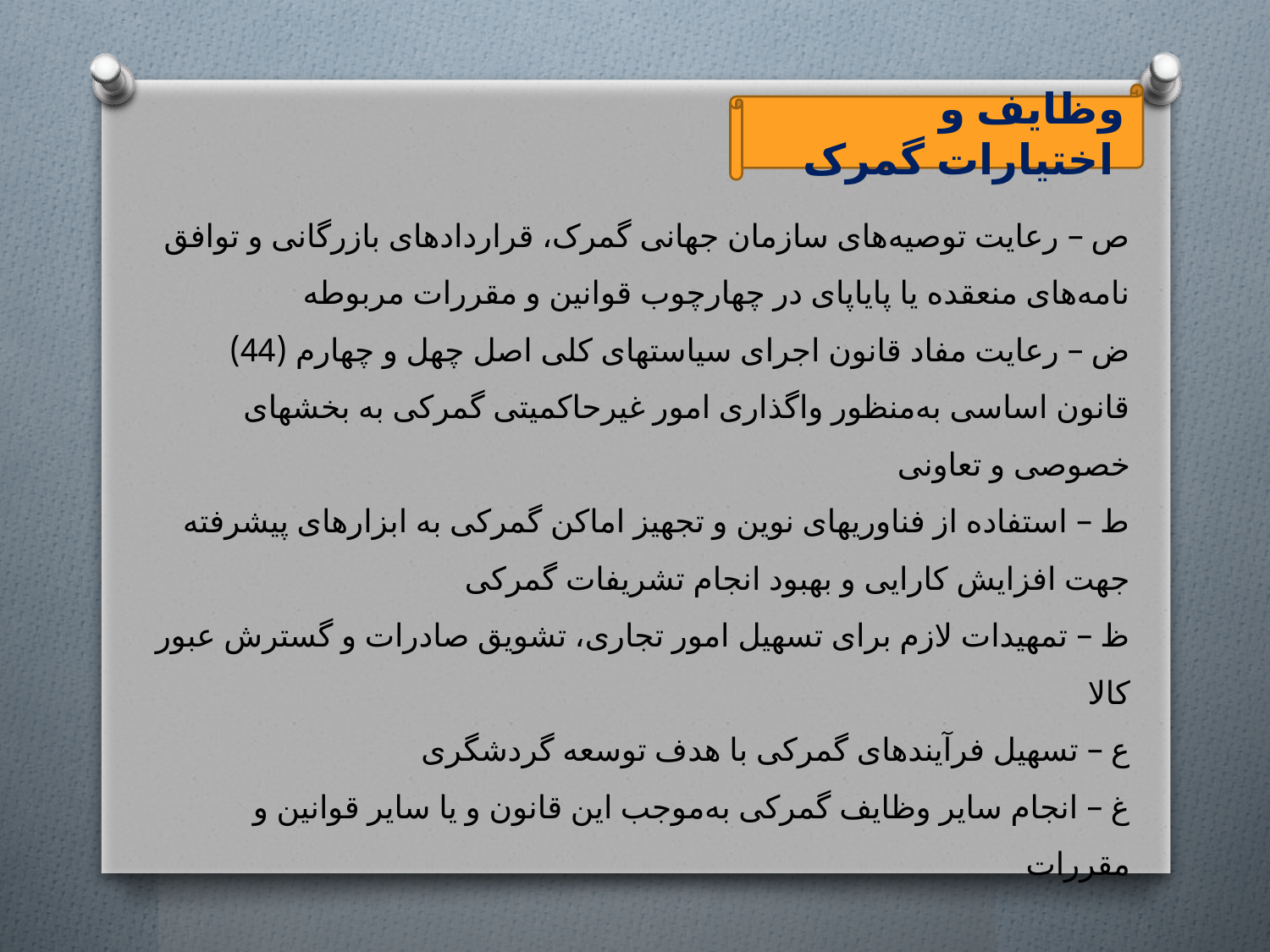

وظایف و اختیارات گمرک
ص – رعایت توصیه‌های سازمان جهانی گمرک، قراردادهای بازرگانی و توافق نامه‌های منعقده یا پایاپای در چهارچوب قوانین و مقررات مربوطه
ض – رعایت مفاد قانون اجرای سیاستهای کلی اصل چهل و چهارم (44) قانون اساسی به‌منظور واگذاری امور غیرحاکمیتی گمرکی به بخشهای خصوصی و تعاونی
ط – استفاده از فناوریهای نوین و تجهیز اماکن گمرکی به ابزارهای پیشرفته جهت افزایش کارایی و بهبود انجام تشریفات گمرکی
ظ – تمهیدات لازم برای تسهیل امور تجاری، تشویق صادرات و گسترش عبور کالا
ع – تسهیل فرآیندهای گمرکی با هدف توسعه گردشگری
غ – انجام سایر وظایف گمرکی به‌موجب این قانون و یا سایر قوانین و مقررات